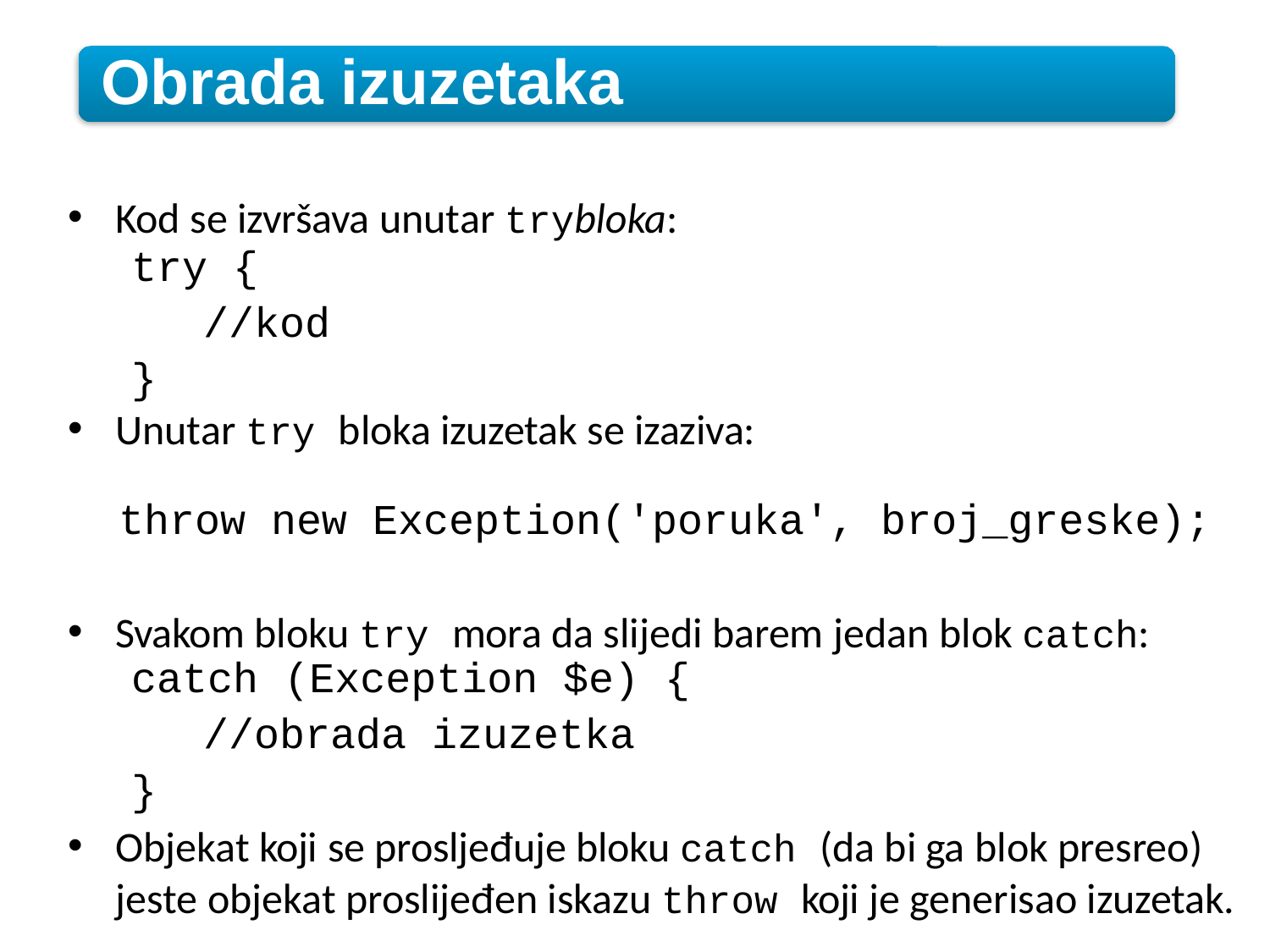

Obrada izuzetaka
Kod se izvršava unutar trybloka:
try {
//kod
}
Unutar try bloka izuzetak se izaziva:

  throw new Exception('poruka', broj_greske);

Svakom bloku try mora da slijedi barem jedan blok catch:
catch (Exception $e) {
//obrada izuzetka
}
Objekat koji se prosljeđuje bloku catch (da bi ga blok presreo) jeste objekat proslijeđen iskazu throw koji je generisao izuzetak.
4